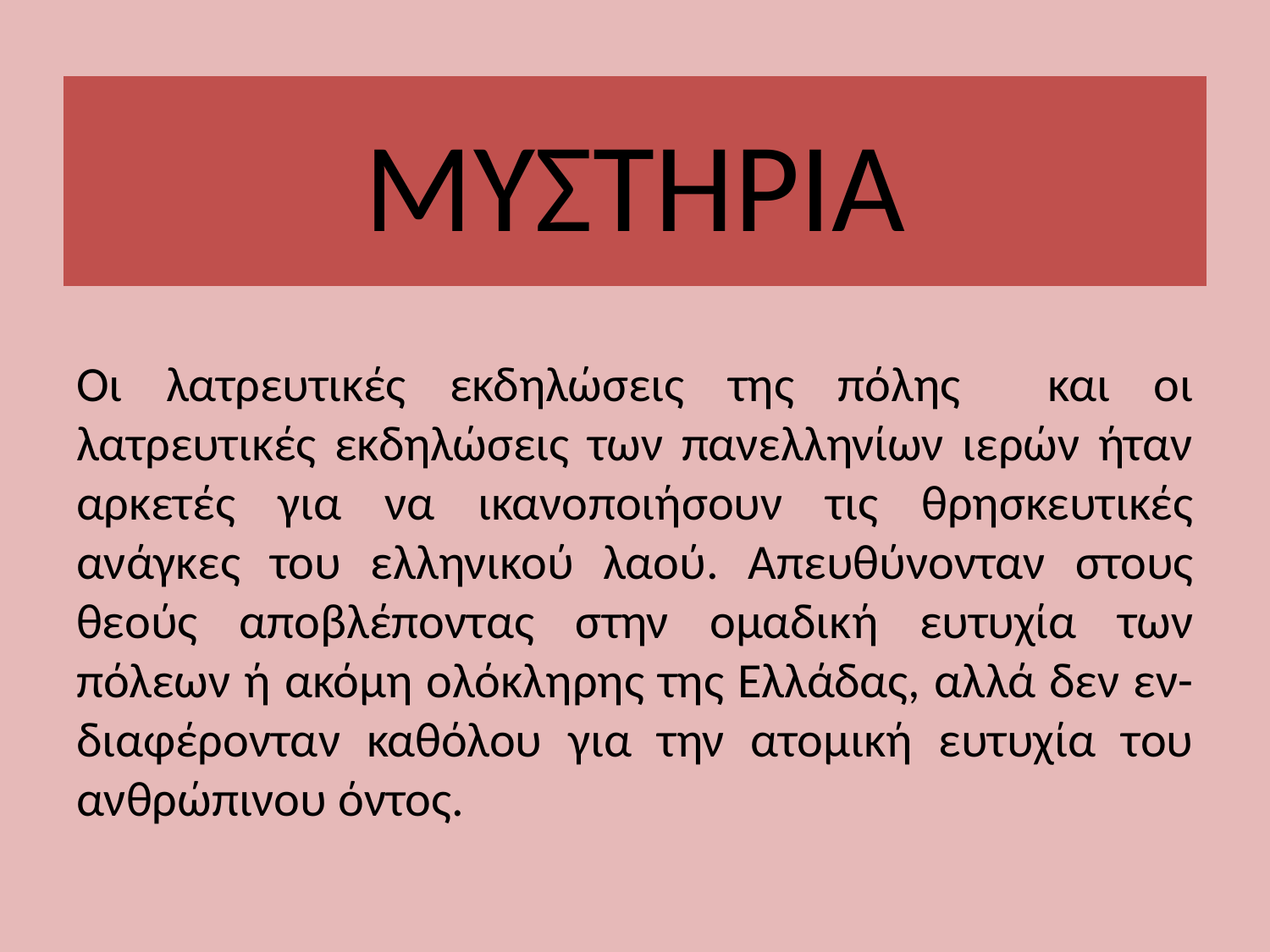

# ΜΥΣΤΗΡΙΑ
Οι λατρευτικές εκδηλώσεις της πόλης  και οι λατρευτικές εκδηλώσεις των πανελληνίων ιερών ήταν αρκετές για να ικανο­ποιήσουν τις θρησκευτικές ανάγκες του ελληνικού λαού. Απευθύνονταν στους θεούς αποβλέποντας στην ομαδική ευτυχία των πόλεων ή ακόμη ολόκληρης της Ελλάδας, αλλά δεν εν-διαφέρονταν καθόλου για την ατομική ευτυχία του ανθρώπινου όντος.